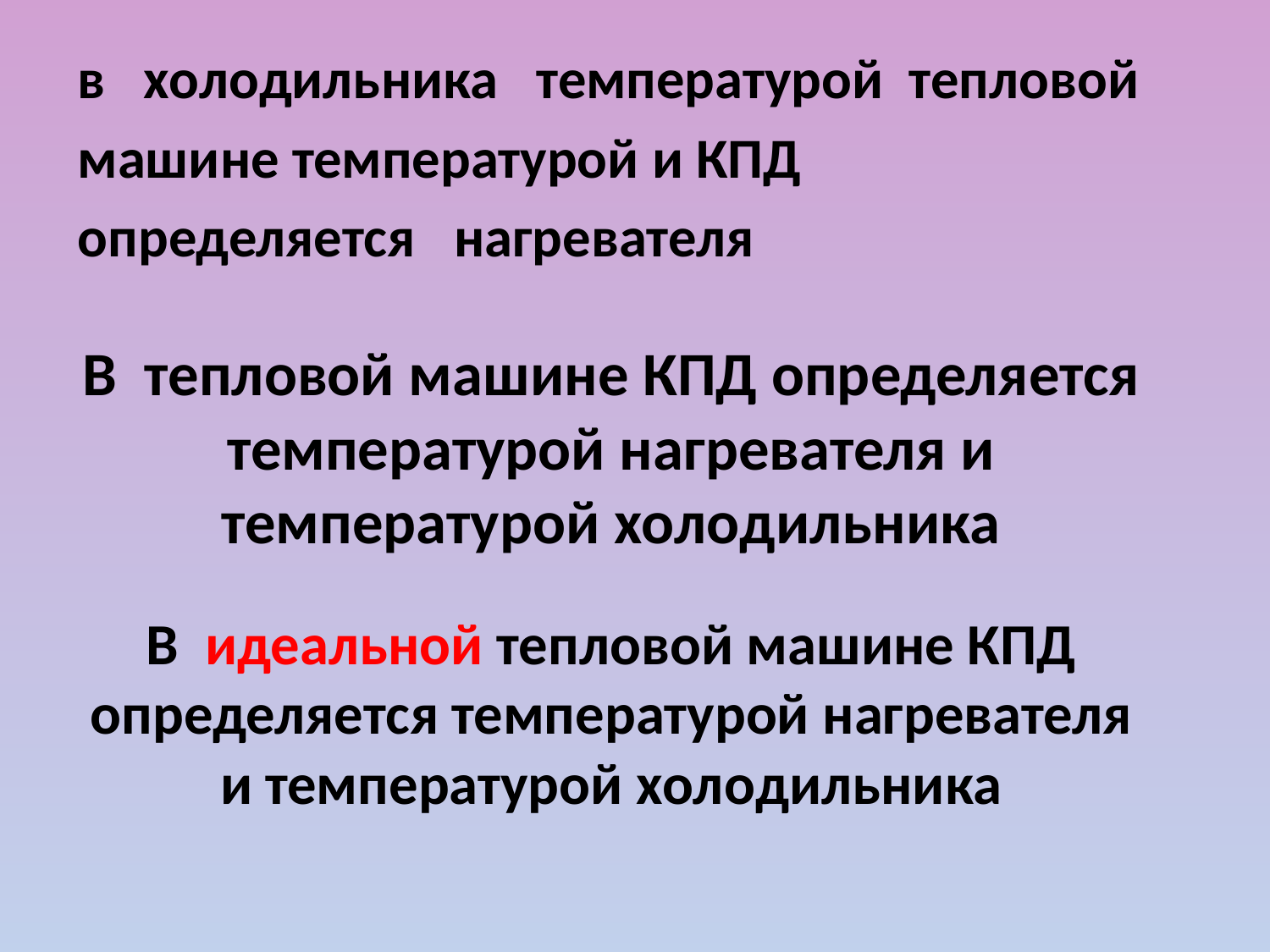

в   холодильника   температурой  тепловой
машине температурой и КПД
определяется   нагревателя

# В  тепловой машине КПД определяется температурой нагревателя и температурой холодильника
В  идеальной тепловой машине КПД определяется температурой нагревателя и температурой холодильника